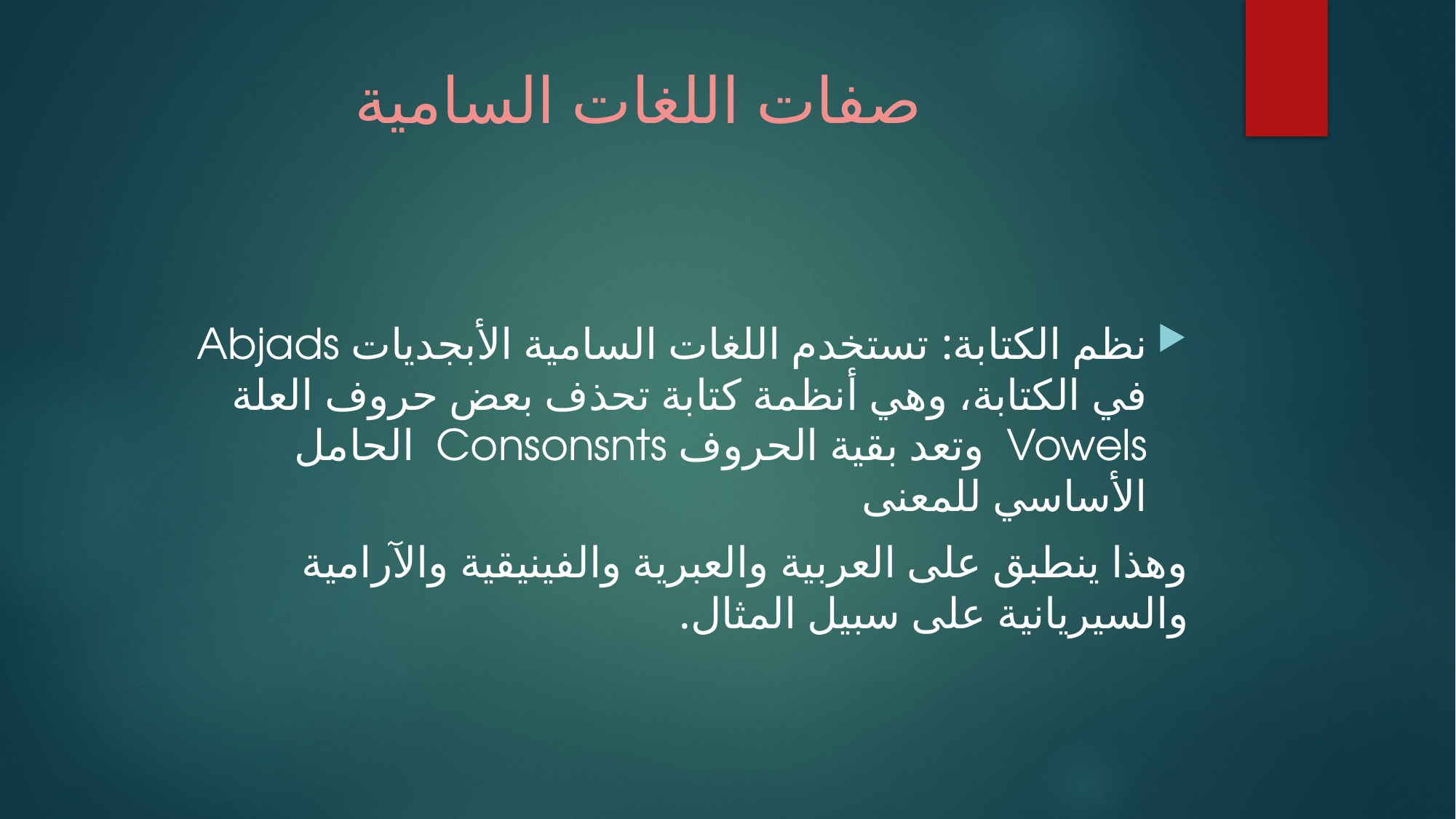

# صفات اللغات السامية

نظم الكتابة: تستخدم اللغات السامية الأبجديات Abjads في الكتابة، وهي أنظمة كتابة تحذف بعض حروف العلة Vowels  وتعد بقية الحروف Consonsnts  الحامل الأساسي للمعنى
وهذا ينطبق على العربية والعبرية والفينيقية والآرامية والسيريانية على سبيل المثال.